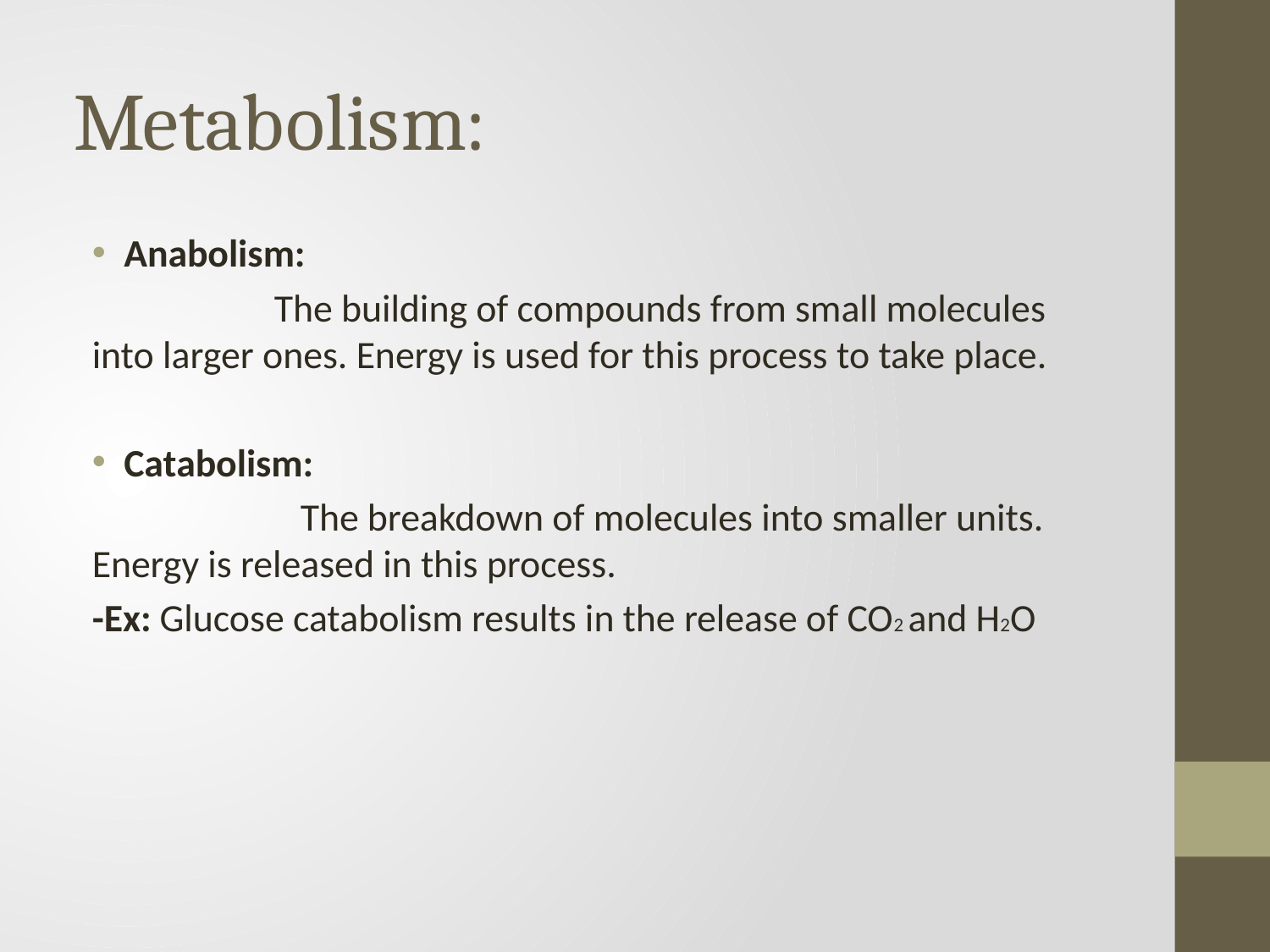

# Metabolism:
Anabolism:
                     The building of compounds from small molecules into larger ones. Energy is used for this process to take place.

Catabolism:
                        The breakdown of molecules into smaller units. Energy is released in this process.
-Ex: Glucose catabolism results in the release of CO2 and H2O